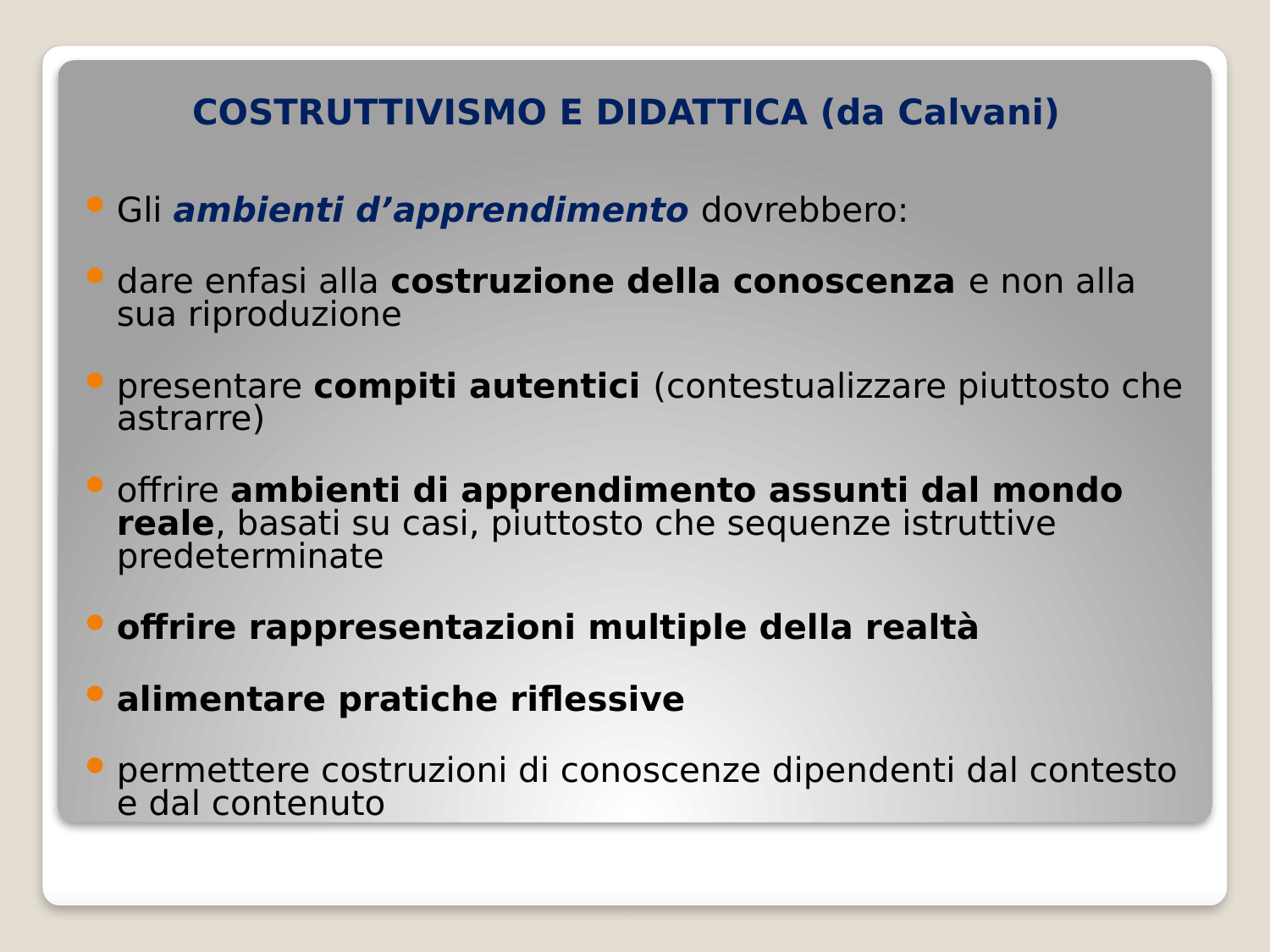

# COSTRUTTIVISMO E DIDATTICA (da Calvani)

Gli ambienti d’apprendimento dovrebbero:

dare enfasi alla costruzione della conoscenza e non alla sua riproduzione

presentare compiti autentici (contestualizzare piuttosto che astrarre)

offrire ambienti di apprendimento assunti dal mondo reale, basati su casi, piuttosto che sequenze istruttive predeterminate

offrire rappresentazioni multiple della realtà

alimentare pratiche riflessive

permettere costruzioni di conoscenze dipendenti dal contesto e dal contenuto